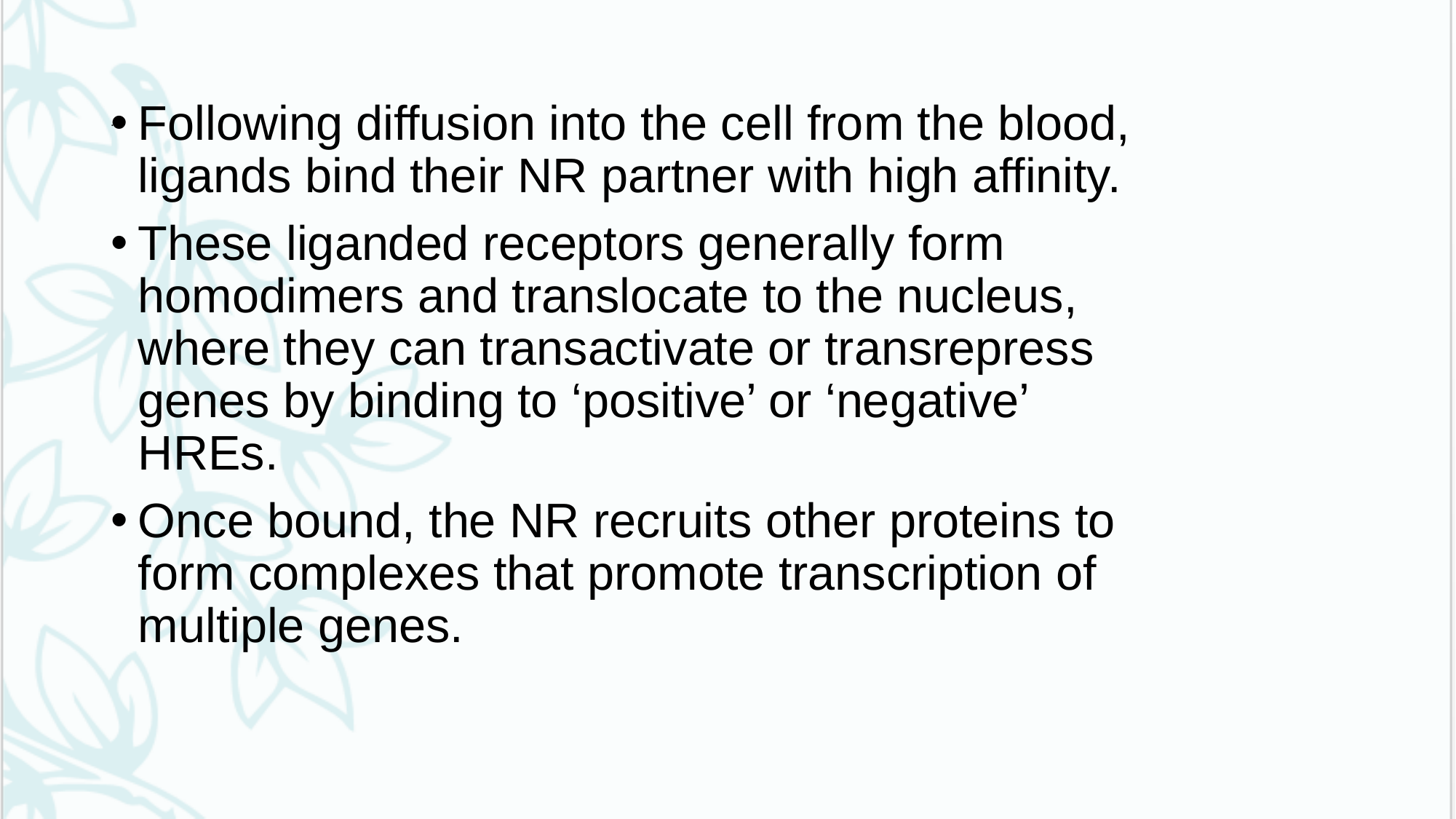

# .
Following diffusion into the cell from the blood, ligands bind their NR partner with high affinity.
These liganded receptors generally form homodimers and translocate to the nucleus, where they can transactivate or transrepress genes by binding to ‘positive’ or ‘negative’ HREs.
Once bound, the NR recruits other proteins to form complexes that promote transcription of multiple genes.